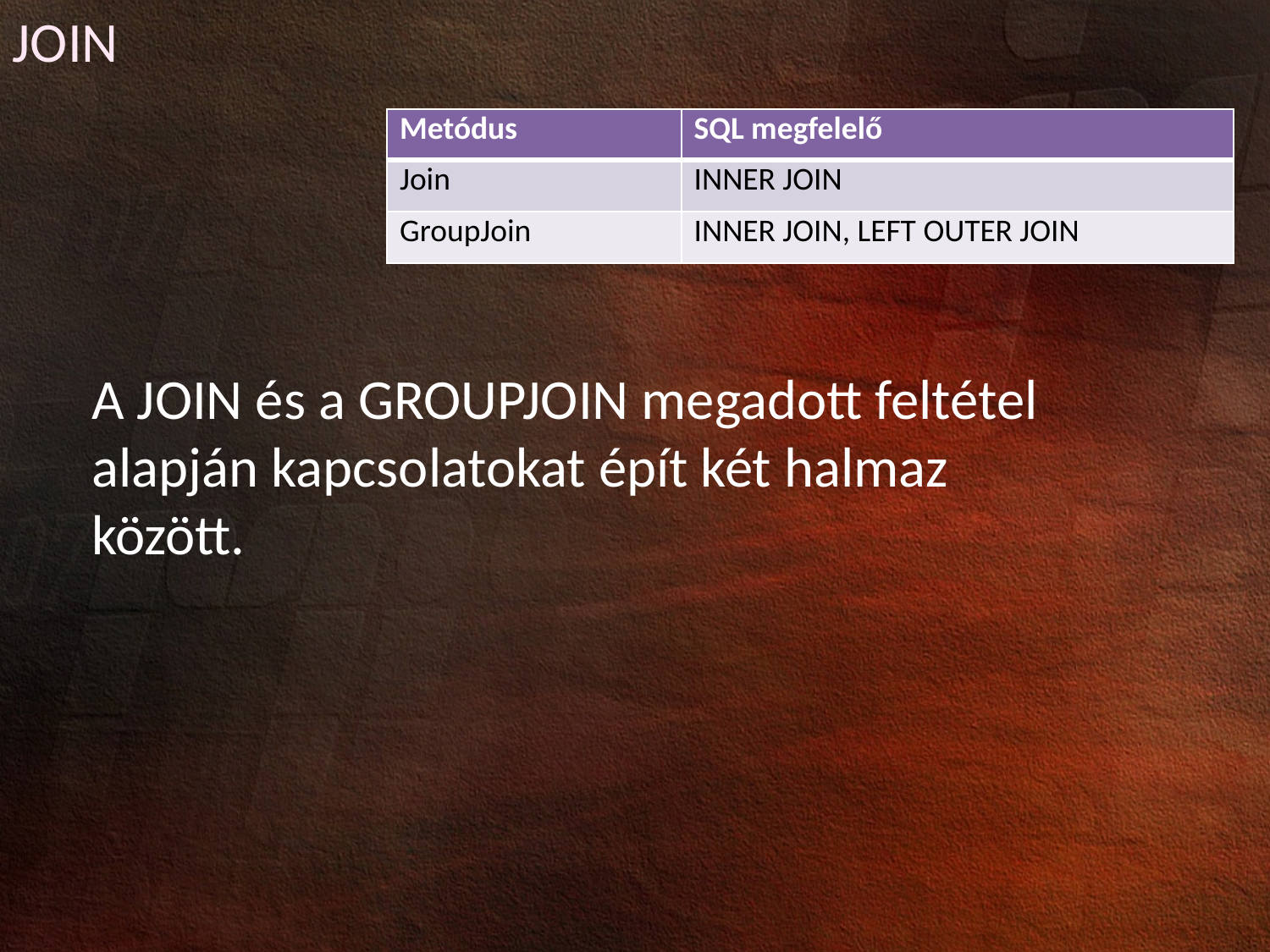

JOIN
| Metódus | SQL megfelelő |
| --- | --- |
| Join | INNER JOIN |
| GroupJoin | INNER JOIN, LEFT OUTER JOIN |

A JOIN és a GROUPJOIN megadott feltétel alapján kapcsolatokat épít két halmaz
között.